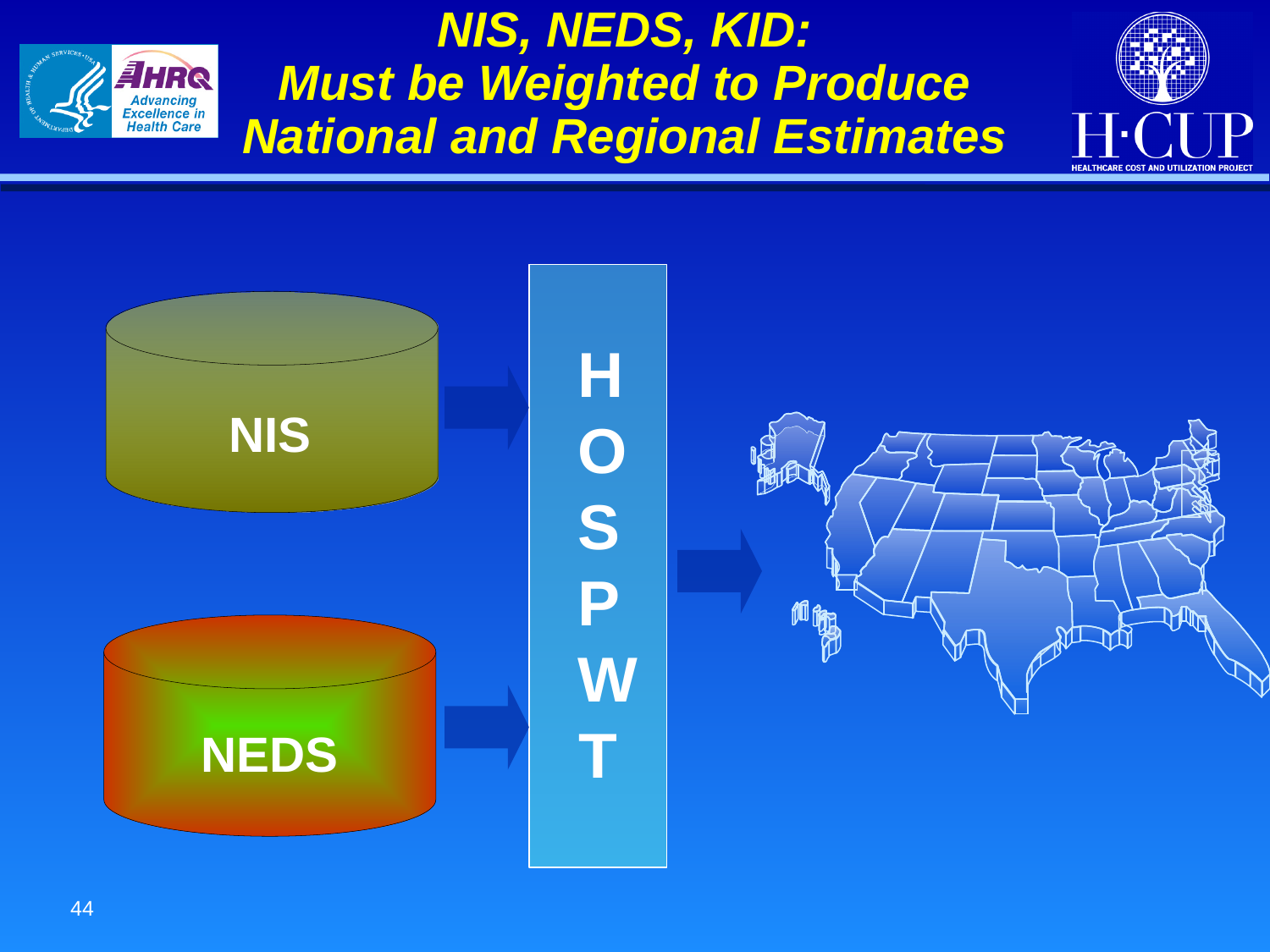

# NIS, NEDS, KID: Must be Weighted to Produce National and Regional Estimates

HOSPWT

NIS

NEDS
44